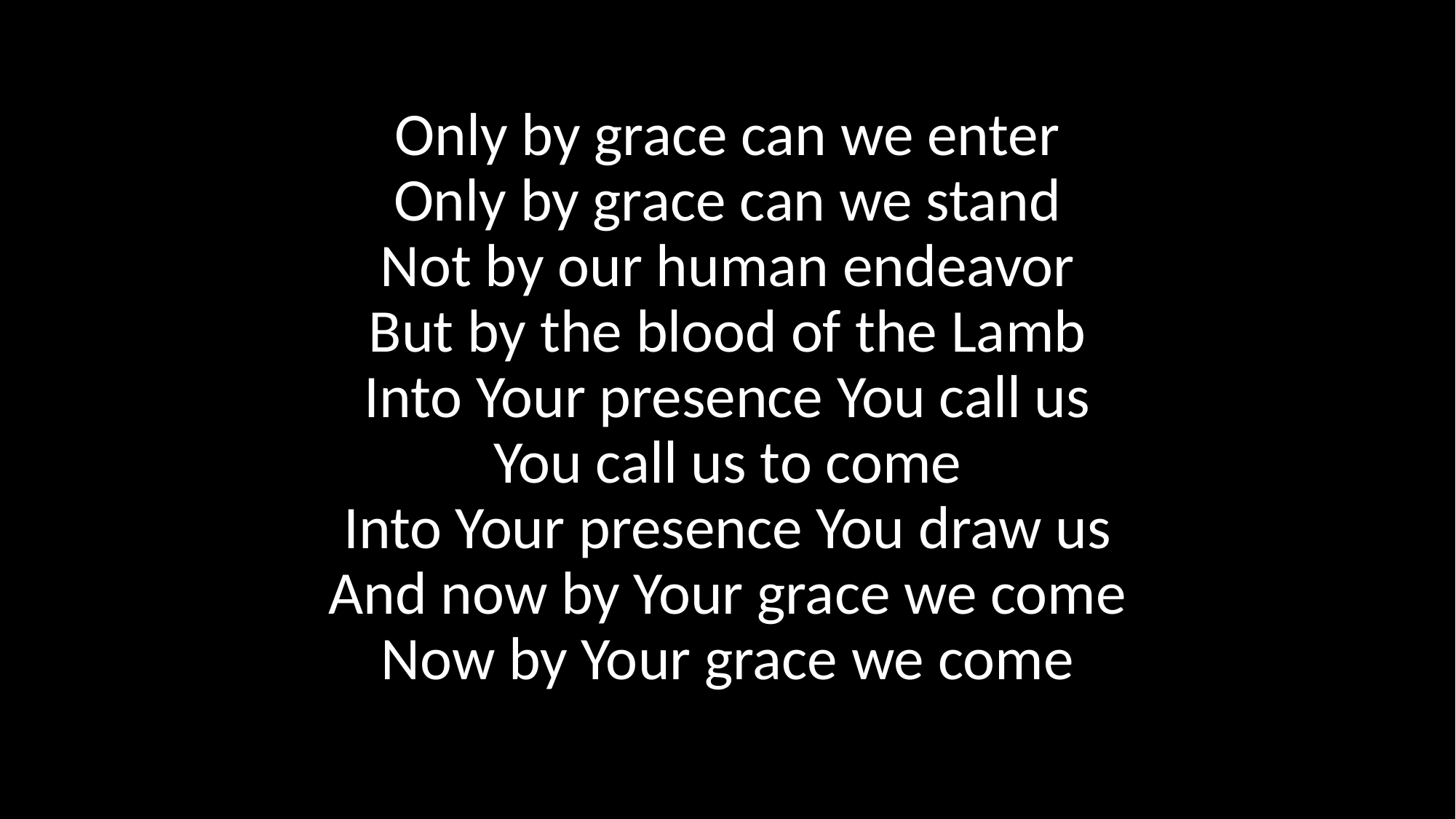

Only by grace can we enter
Only by grace can we stand
Not by our human endeavor
But by the blood of the Lamb
Into Your presence You call us
You call us to come
Into Your presence You draw us
And now by Your grace we come
Now by Your grace we come